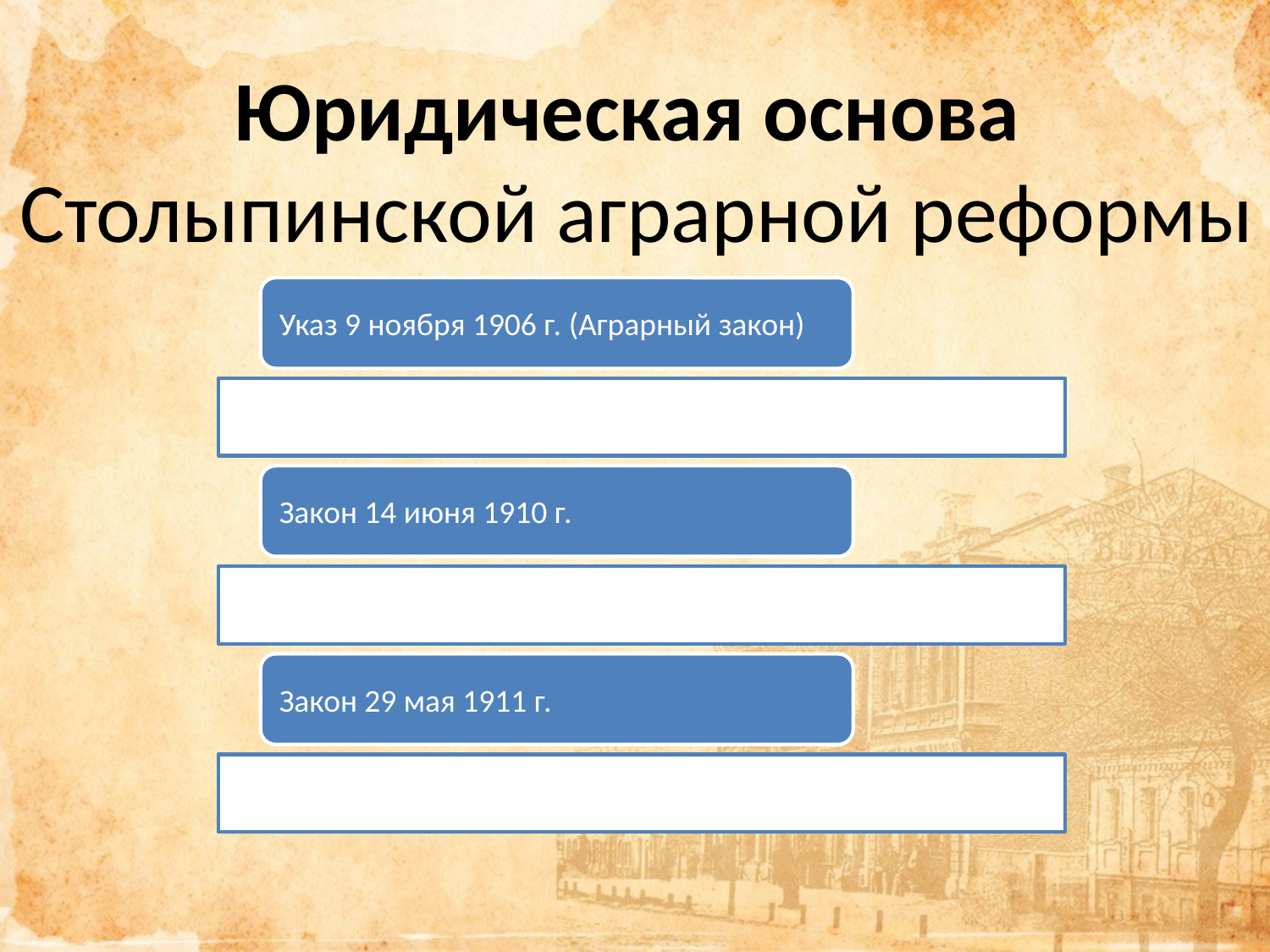

Юридическая основа
Столыпинской аграрной реформы
Указ 9 ноября 1906 г. (Аграрный закон)
Закон 14 июня 1910 г.
Закон 29 мая 1911 г.